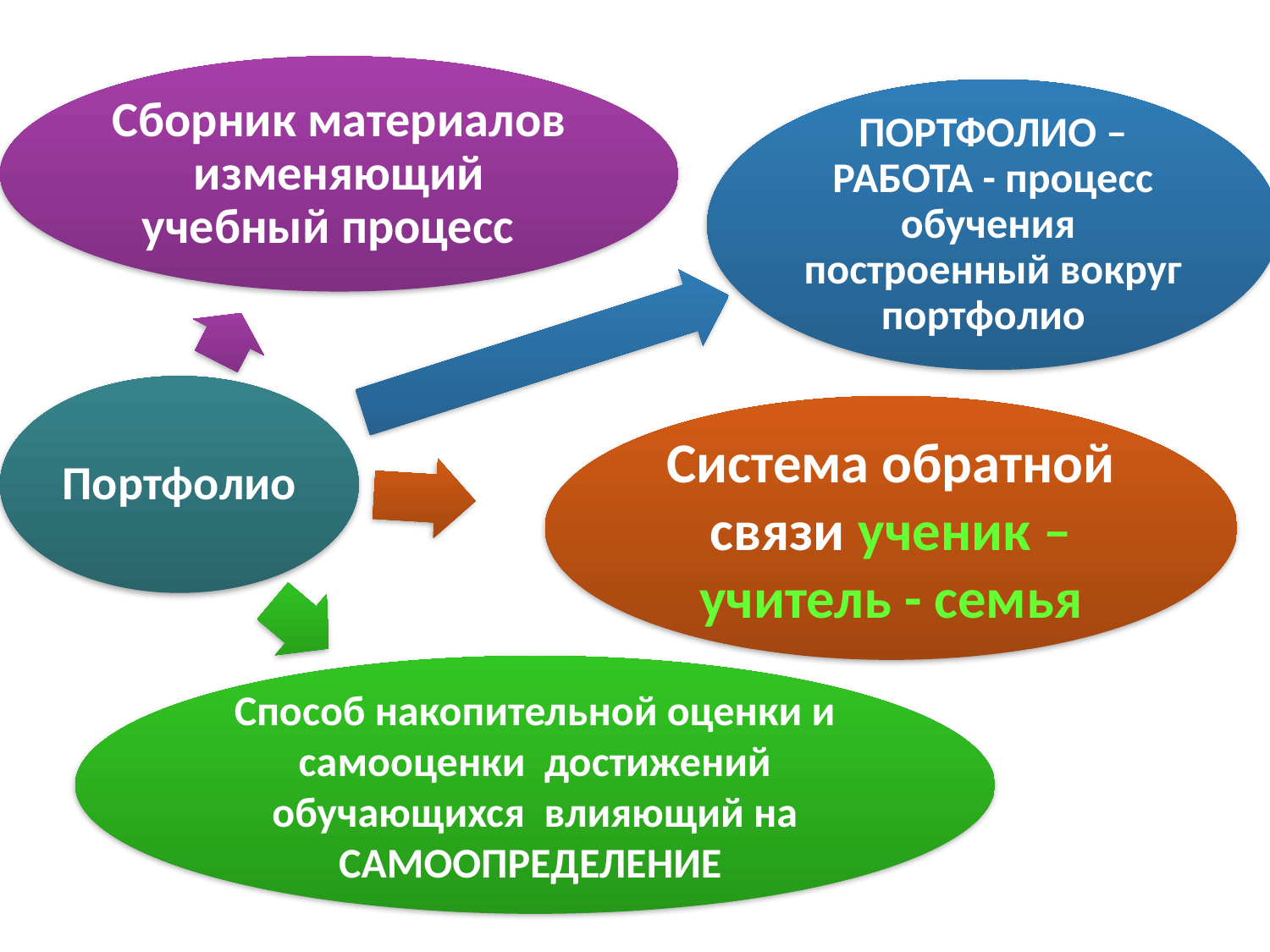

Портфолио

Сборник материалов изменяющий учебный процесс

ПОРТФОЛИО – РАБОТА - процесс обучения  построенный вокруг портфолио

Способ накопительной оценки и самооценки  достижений обучающихся  влияющий на САМООПРЕДЕЛЕНИЕ

Система обратной связи ученик – учитель - семья